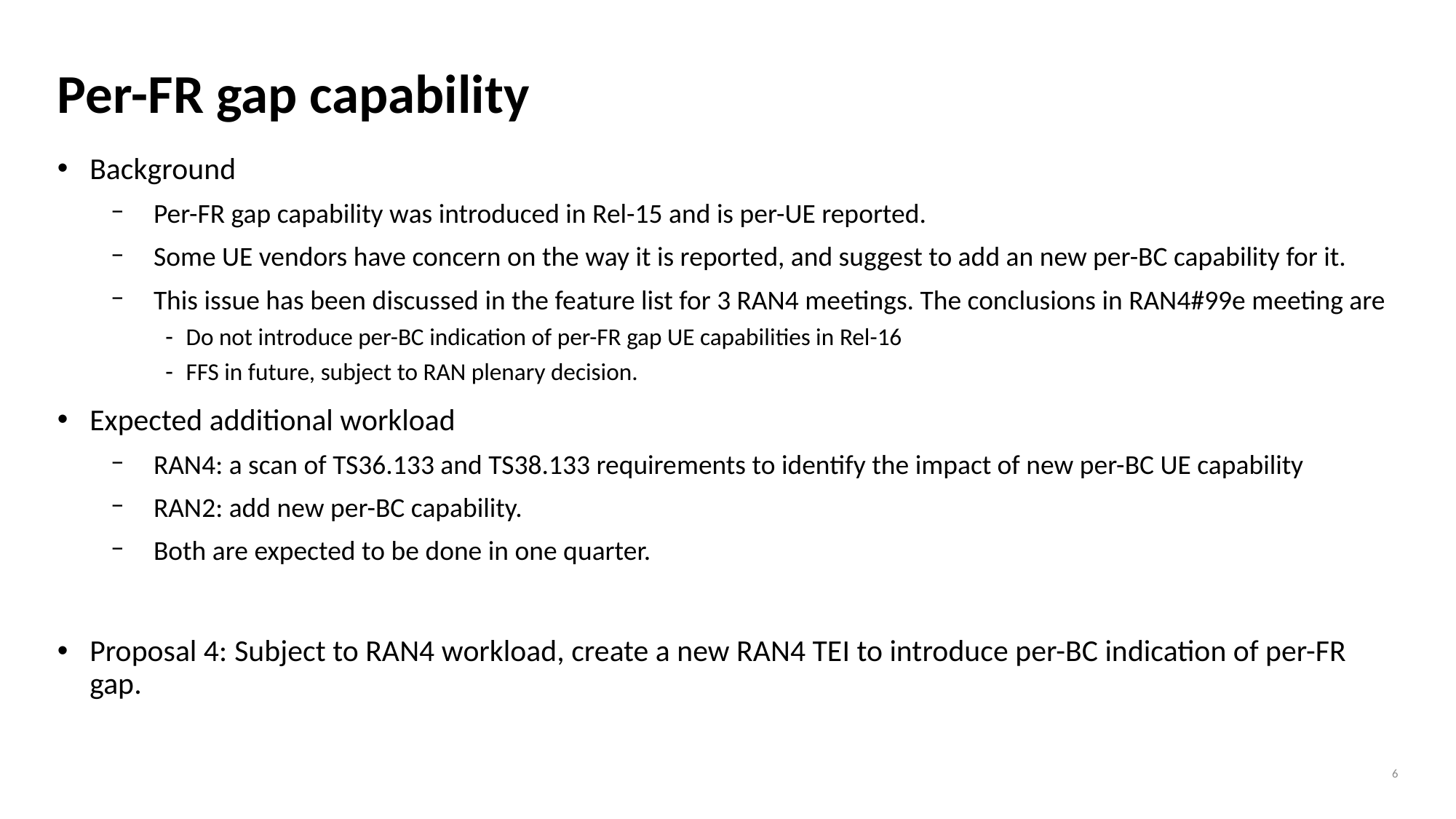

# Per-FR gap capability
Background
Per-FR gap capability was introduced in Rel-15 and is per-UE reported.
Some UE vendors have concern on the way it is reported, and suggest to add an new per-BC capability for it.
This issue has been discussed in the feature list for 3 RAN4 meetings. The conclusions in RAN4#99e meeting are
Do not introduce per-BC indication of per-FR gap UE capabilities in Rel-16
FFS in future, subject to RAN plenary decision.
Expected additional workload
RAN4: a scan of TS36.133 and TS38.133 requirements to identify the impact of new per-BC UE capability
RAN2: add new per-BC capability.
Both are expected to be done in one quarter.

Proposal 4: Subject to RAN4 workload, create a new RAN4 TEI to introduce per-BC indication of per-FR gap.

6